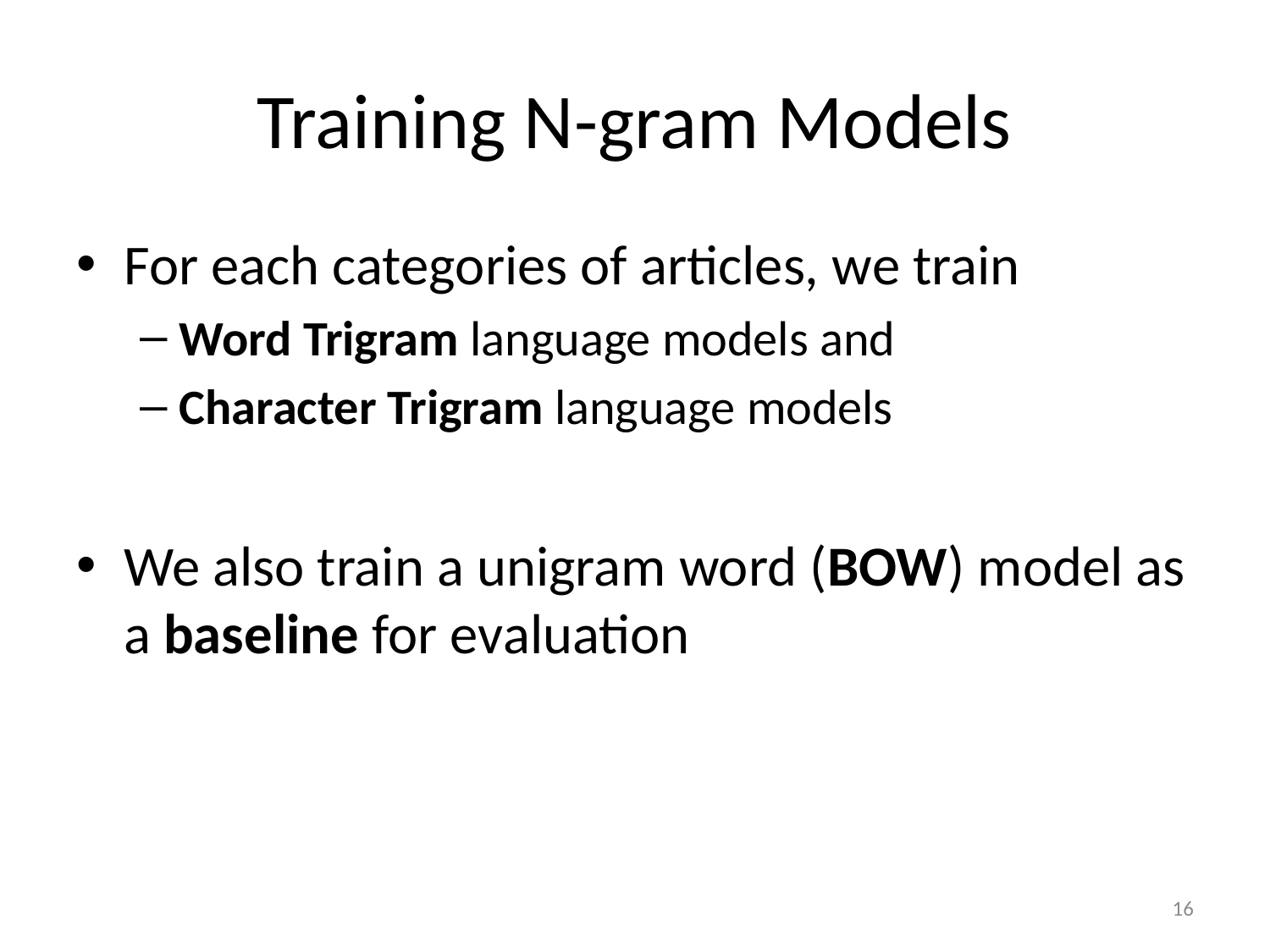

# Training N-gram Models
For each categories of articles, we train
Word Trigram language models and
Character Trigram language models

We also train a unigram word (BOW) model as a baseline for evaluation

16